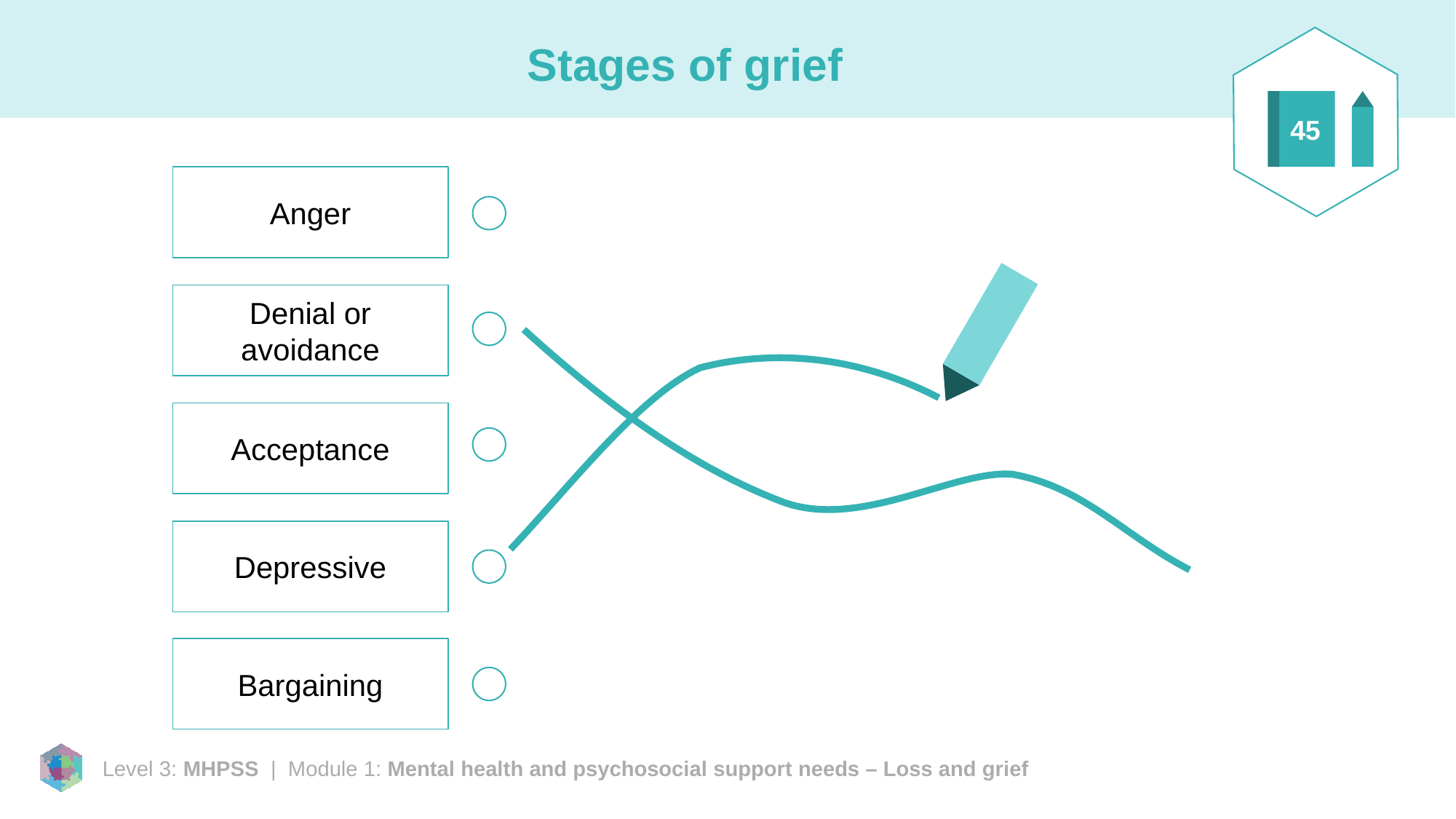

45

# Stages of grief
Anger
Denial or avoidance
Acceptance
Depressive

Bargaining